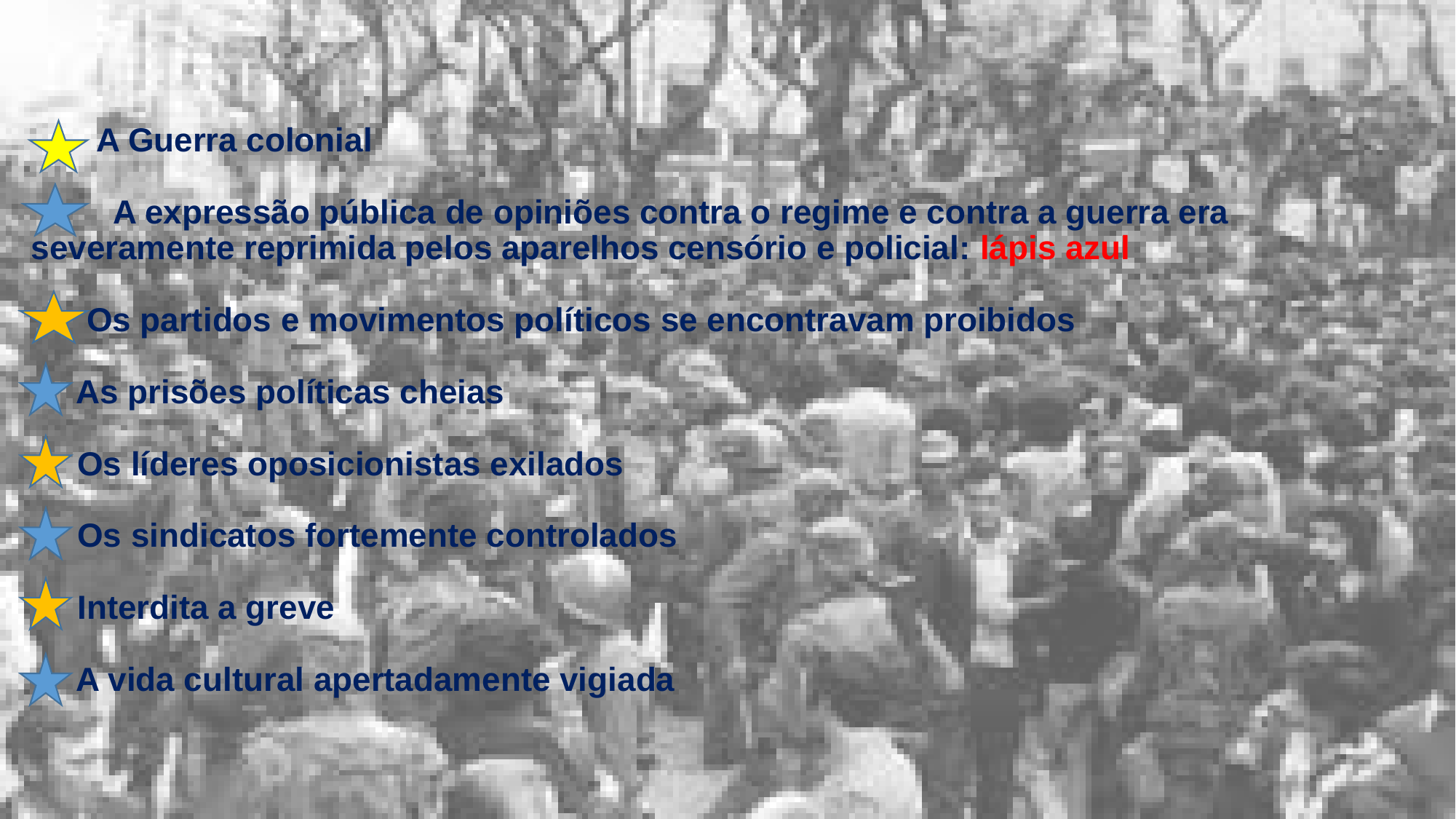

# A Guerra colonial A expressão pública de opiniões contra o regime e contra a guerra era severamente reprimida pelos aparelhos censório e policial: lápis azul Os partidos e movimentos políticos se encontravam proibidos As prisões políticas cheias Os líderes oposicionistas exilados Os sindicatos fortemente controlados Interdita a greve A vida cultural apertadamente vigiada